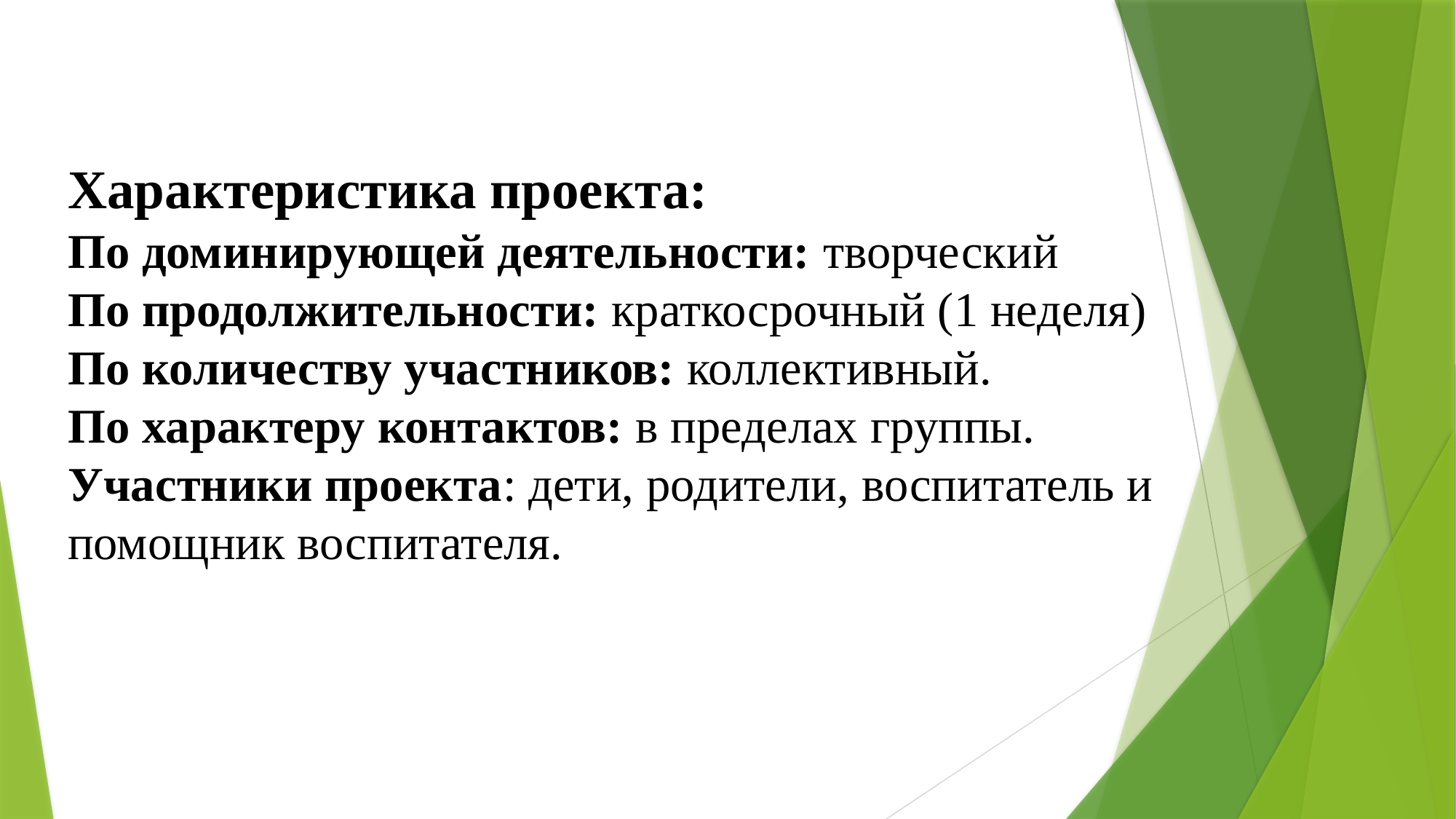

Характеристика проекта:
По доминирующей деятельности: творческий
По продолжительности: краткосрочный (1 неделя)
По количеству участников: коллективный.
По характеру контактов: в пределах группы.
Участники проекта: дети, родители, воспитатель и помощник воспитателя.